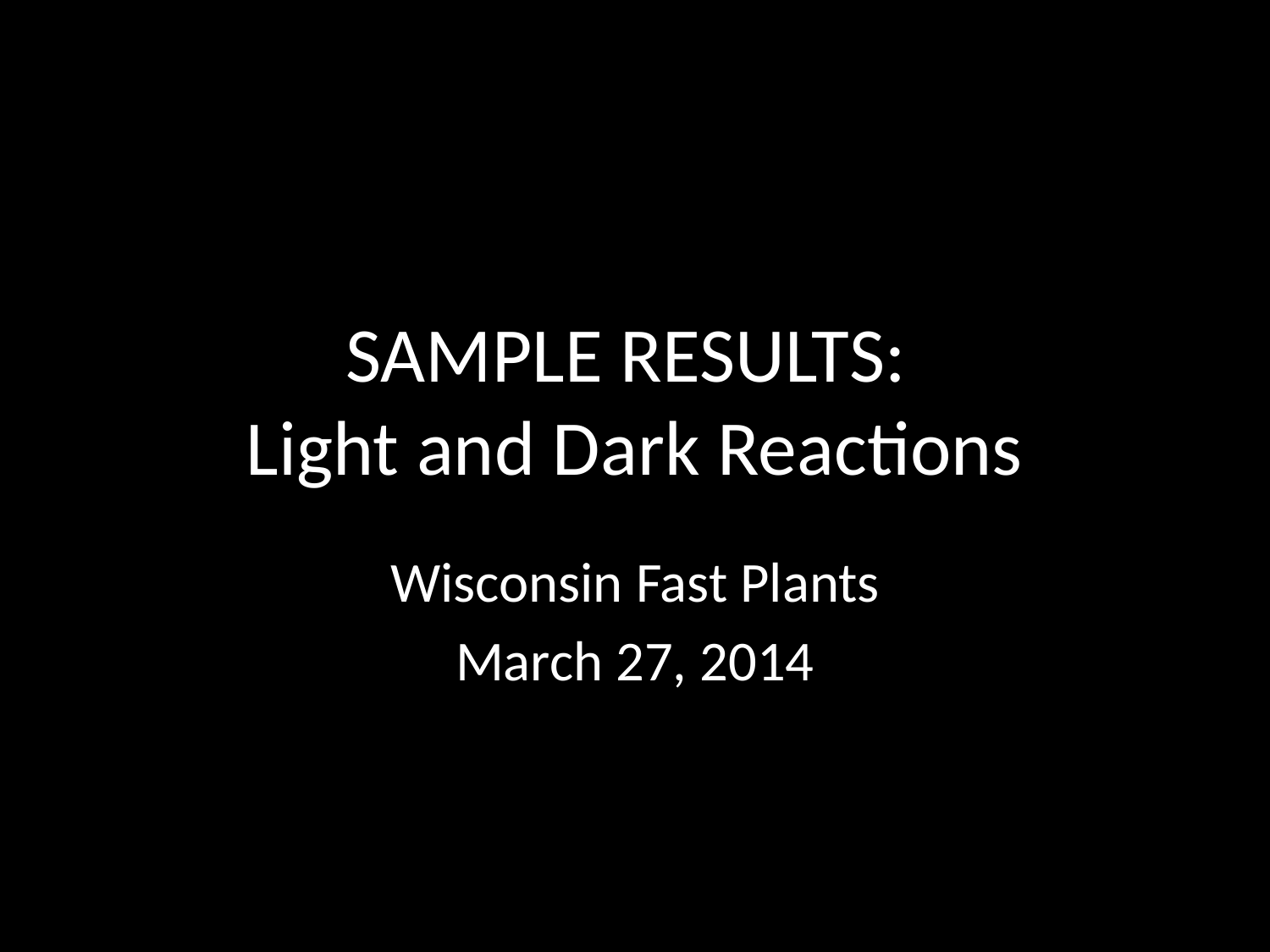

# SAMPLE RESULTS: Light and Dark Reactions
Wisconsin Fast Plants
March 27, 2014